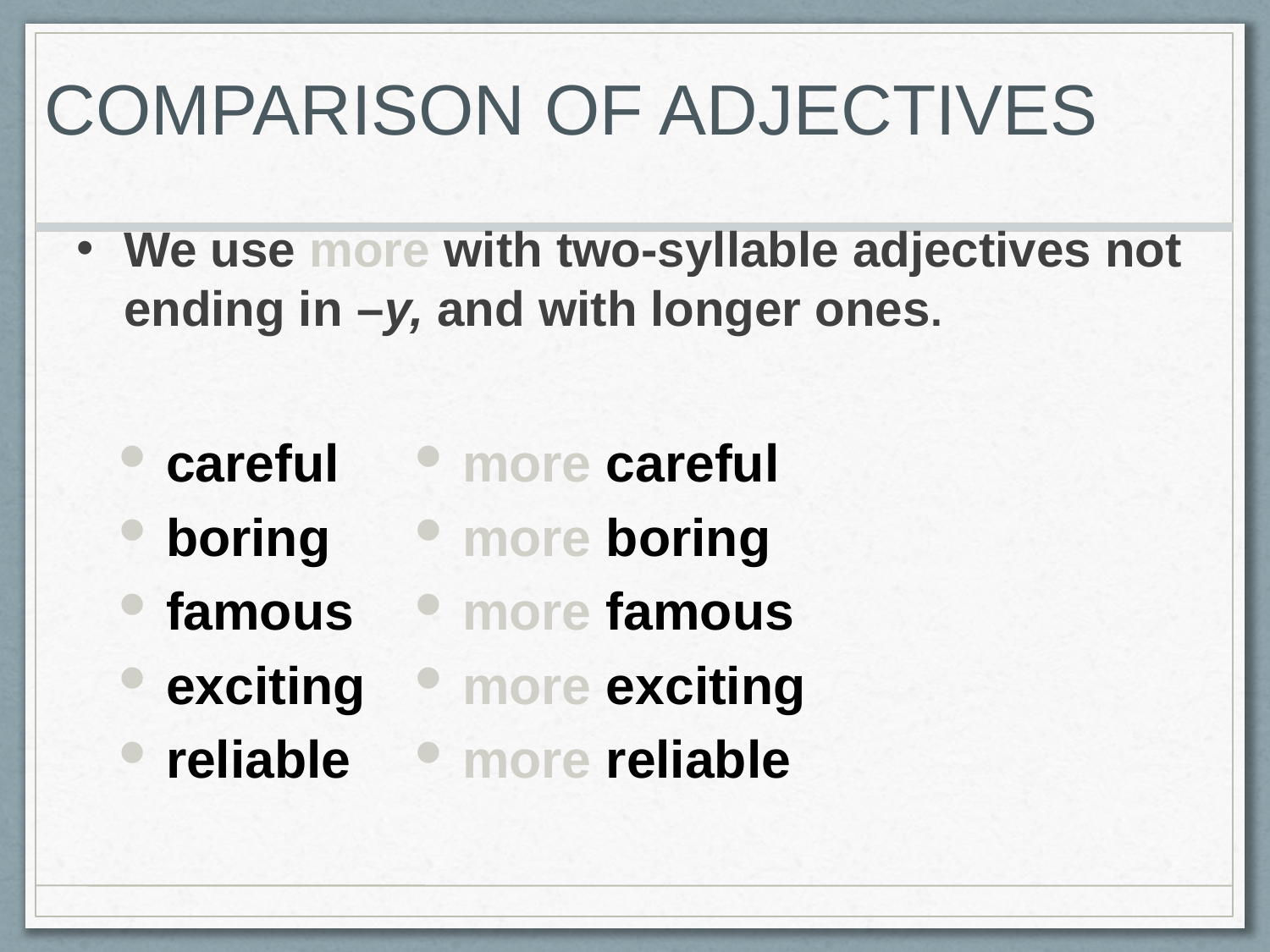

# COMPARISON OF ADJECTIVES
We use more with two-syllable adjectives not ending in –y, and with longer ones.
careful
boring
famous
exciting
reliable

more careful
more boring
more famous
more exciting
more reliable